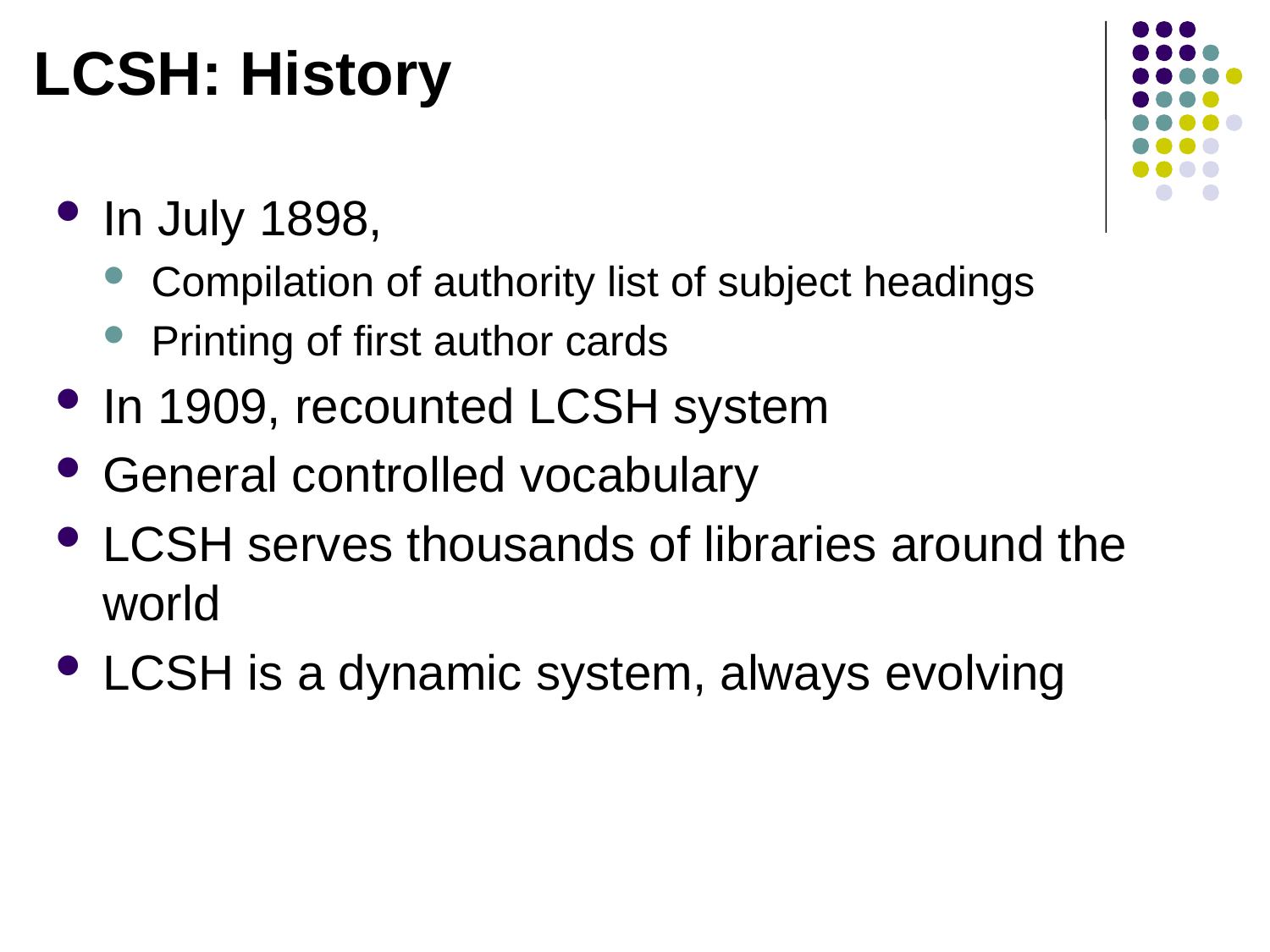

LCSH: History
In July 1898,
Compilation of authority list of subject headings
Printing of first author cards
In 1909, recounted LCSH system
General controlled vocabulary
LCSH serves thousands of libraries around the world
LCSH is a dynamic system, always evolving